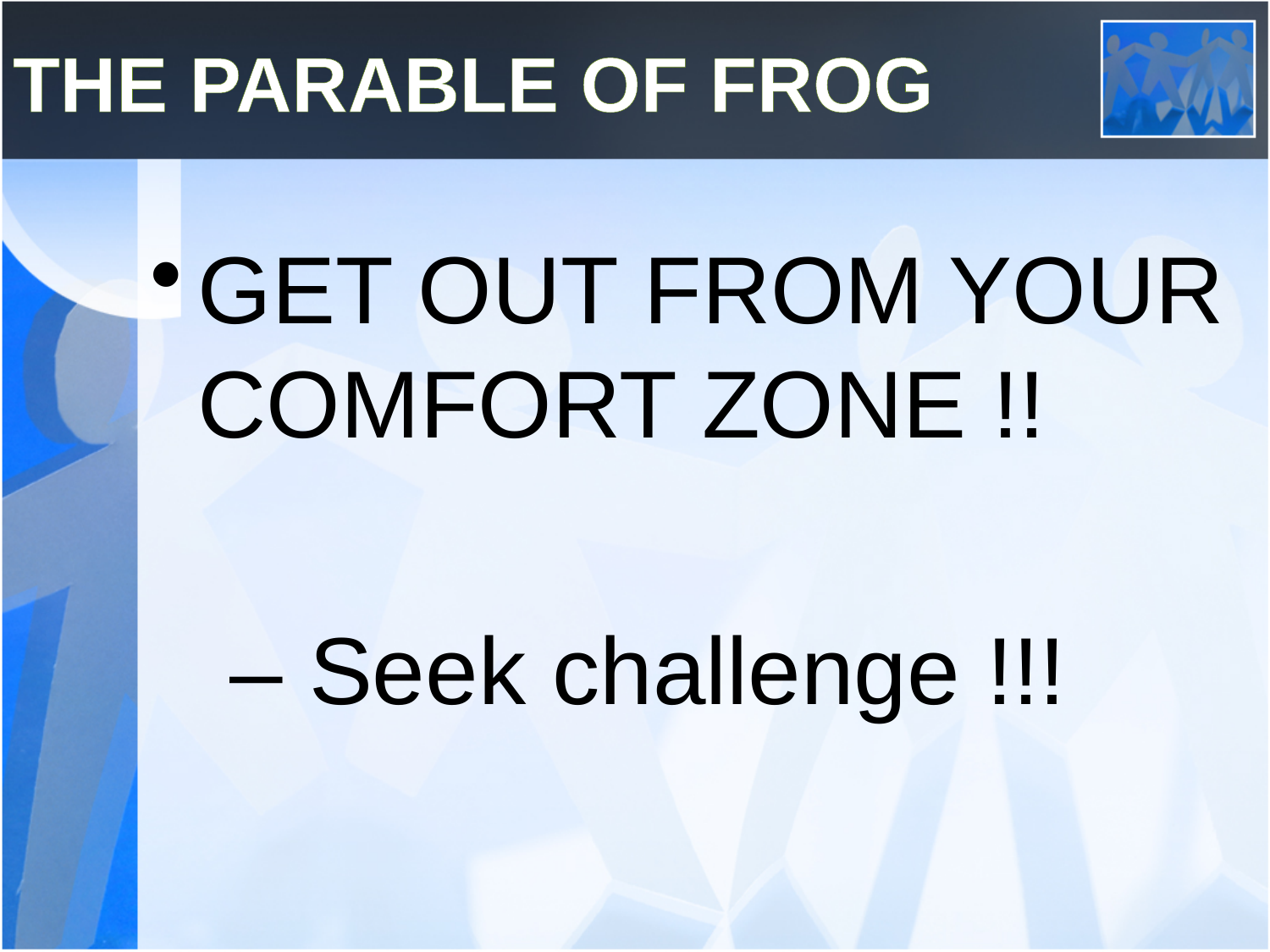

# The parable of frog
GET OUT FROM YOUR COMFORT ZONE !!

   – Seek challenge !!!